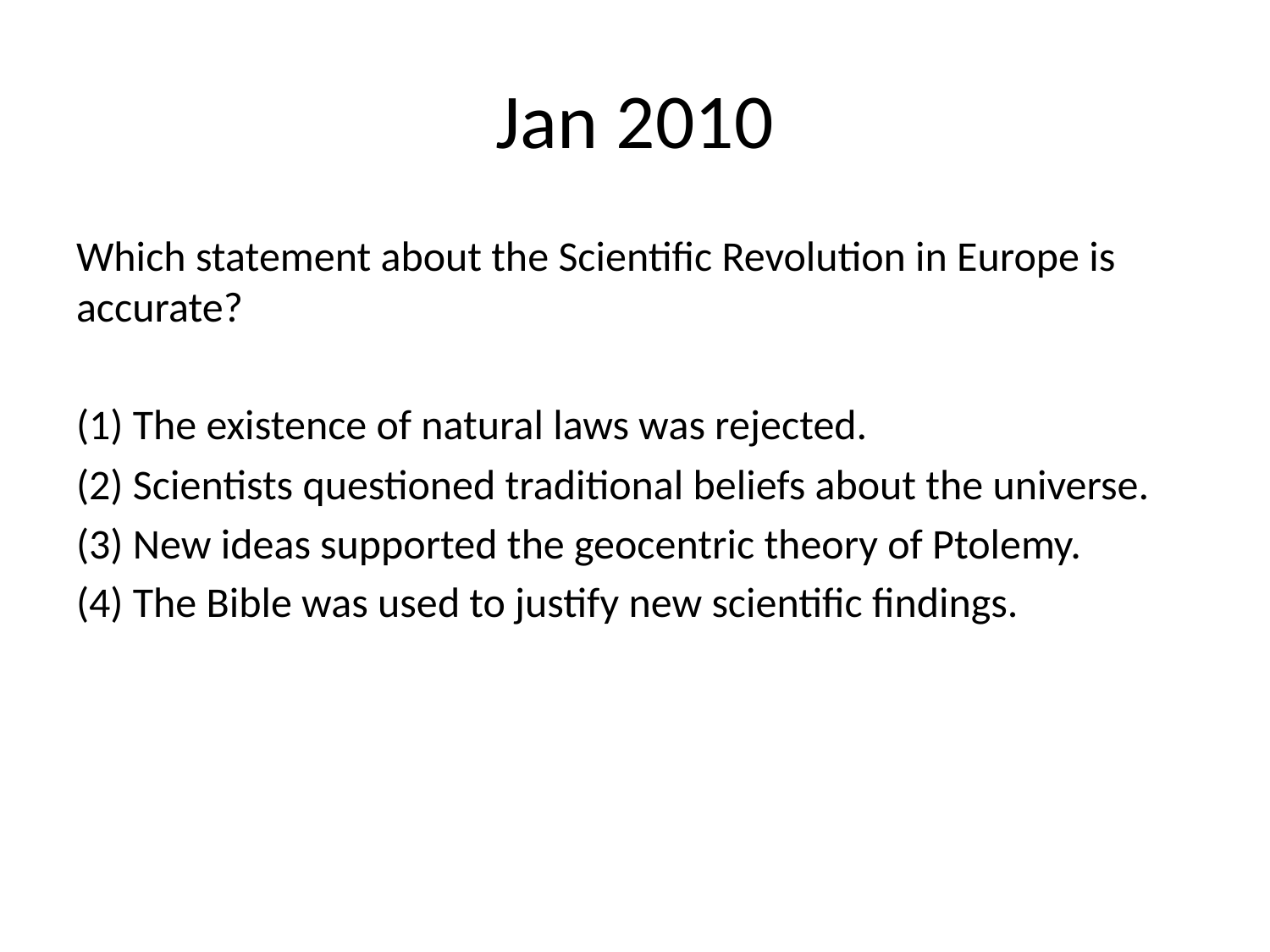

# Jan 2010
Which statement about the Scientific Revolution in Europe is accurate?

(1) The existence of natural laws was rejected.
(2) Scientists questioned traditional beliefs about the universe.
(3) New ideas supported the geocentric theory of Ptolemy.
(4) The Bible was used to justify new scientific findings.